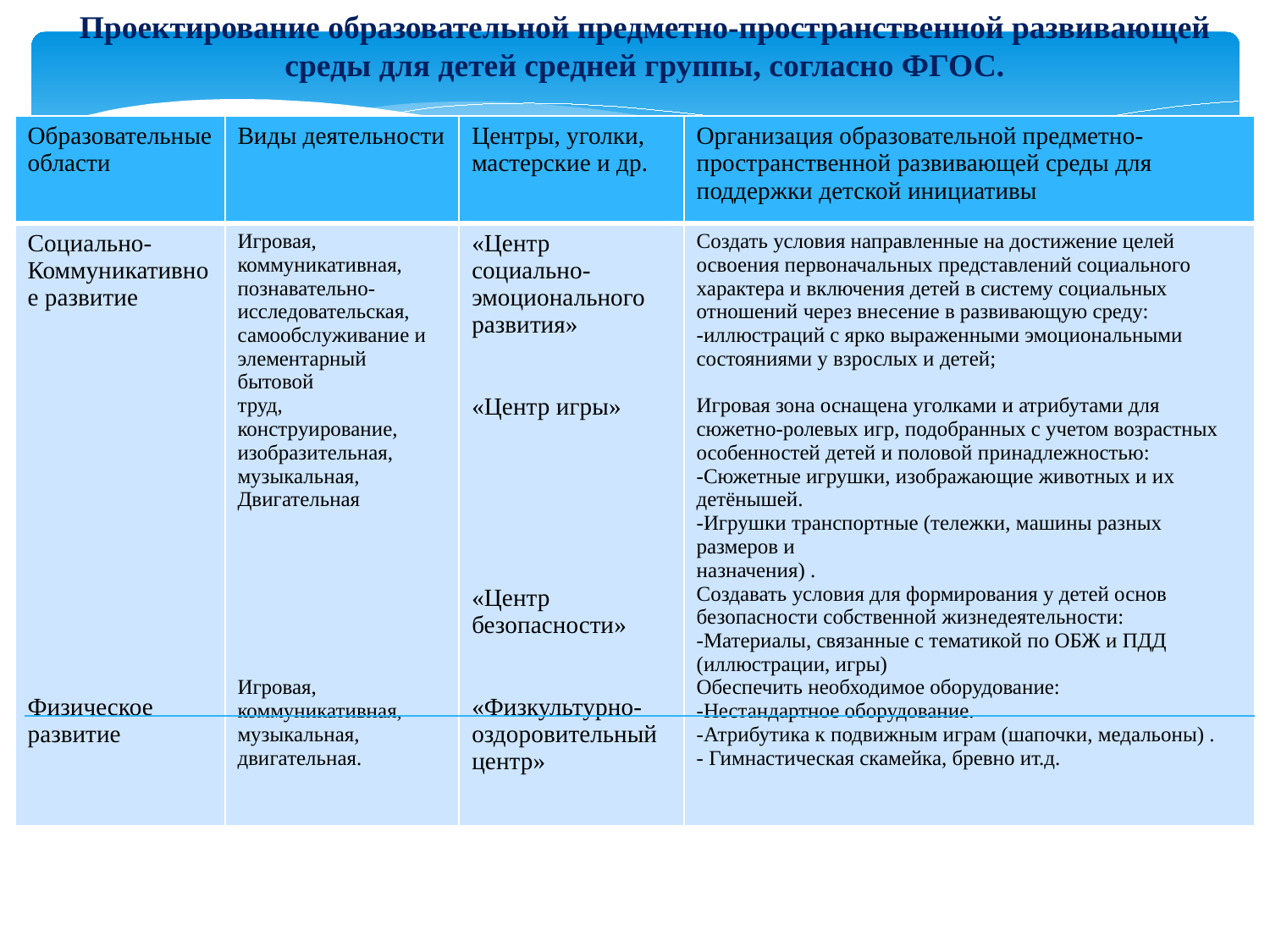

Проектирование образовательной предметно-пространственной развивающей среды для детей средней группы, согласно ФГОС.
| Образовательные области | Виды деятельности | Центры, уголки, мастерские и др. | Организация образовательной предметно-пространственной развивающей среды для поддержки детской инициативы |
| --- | --- | --- | --- |
| Социально- Коммуникативное развитие Физическое развитие | Игровая, коммуникативная, познавательно- исследовательская, самообслуживание и элементарный бытовой труд, конструирование, изобразительная, музыкальная, Двигательная Игровая, коммуникативная, музыкальная, двигательная. | «Центр социально- эмоционального развития» «Центр игры» «Центр безопасности» «Физкультурно- оздоровительный центр» | Создать условия направленные на достижение целей освоения первоначальных представлений социального характера и включения детей в систему социальных отношений через внесение в развивающую среду: -иллюстраций с ярко выраженными эмоциональными состояниями у взрослых и детей; Игровая зона оснащена уголками и атрибутами для сюжетно-ролевых игр, подобранных с учетом возрастных особенностей детей и половой принадлежностью: -Сюжетные игрушки, изображающие животных и их детёнышей. -Игрушки транспортные (тележки, машины разных размеров и назначения) . Создавать условия для формирования у детей основ безопасности собственной жизнедеятельности: -Материалы, связанные с тематикой по ОБЖ и ПДД (иллюстрации, игры) Обеспечить необходимое оборудование: -Нестандартное оборудование. -Атрибутика к подвижным играм (шапочки, медальоны) . - Гимнастическая скамейка, бревно ит.д. |